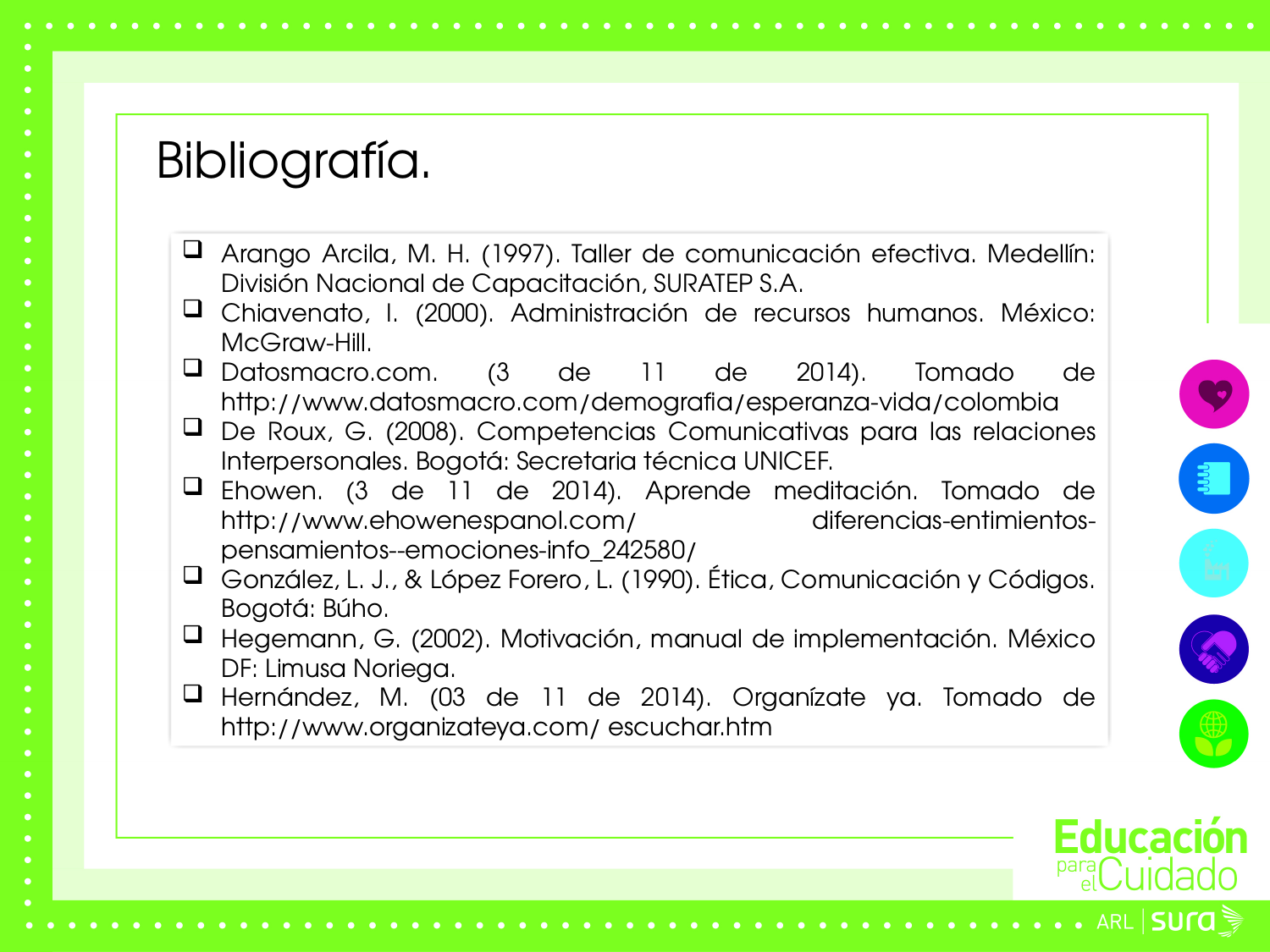

Bibliografía.
Arango Arcila, M. H. (1997). Taller de comunicación efectiva. Medellín: División Nacional de Capacitación, SURATEP S.A.
Chiavenato, I. (2000). Administración de recursos humanos. México: McGraw-Hill.
Datosmacro.com. (3 de 11 de 2014). Tomado de http://www.datosmacro.com/demografia/esperanza-vida/colombia
De Roux, G. (2008). Competencias Comunicativas para las relaciones Interpersonales. Bogotá: Secretaria técnica UNICEF.
Ehowen. (3 de 11 de 2014). Aprende meditación. Tomado de http://www.ehowenespanol.com/ diferencias-entimientos-pensamientos--emociones-info_242580/
González, L. J., & López Forero, L. (1990). Ética, Comunicación y Códigos. Bogotá: Búho.
Hegemann, G. (2002). Motivación, manual de implementación. México DF: Limusa Noriega.
Hernández, M. (03 de 11 de 2014). Organízate ya. Tomado de http://www.organizateya.com/ escuchar.htm